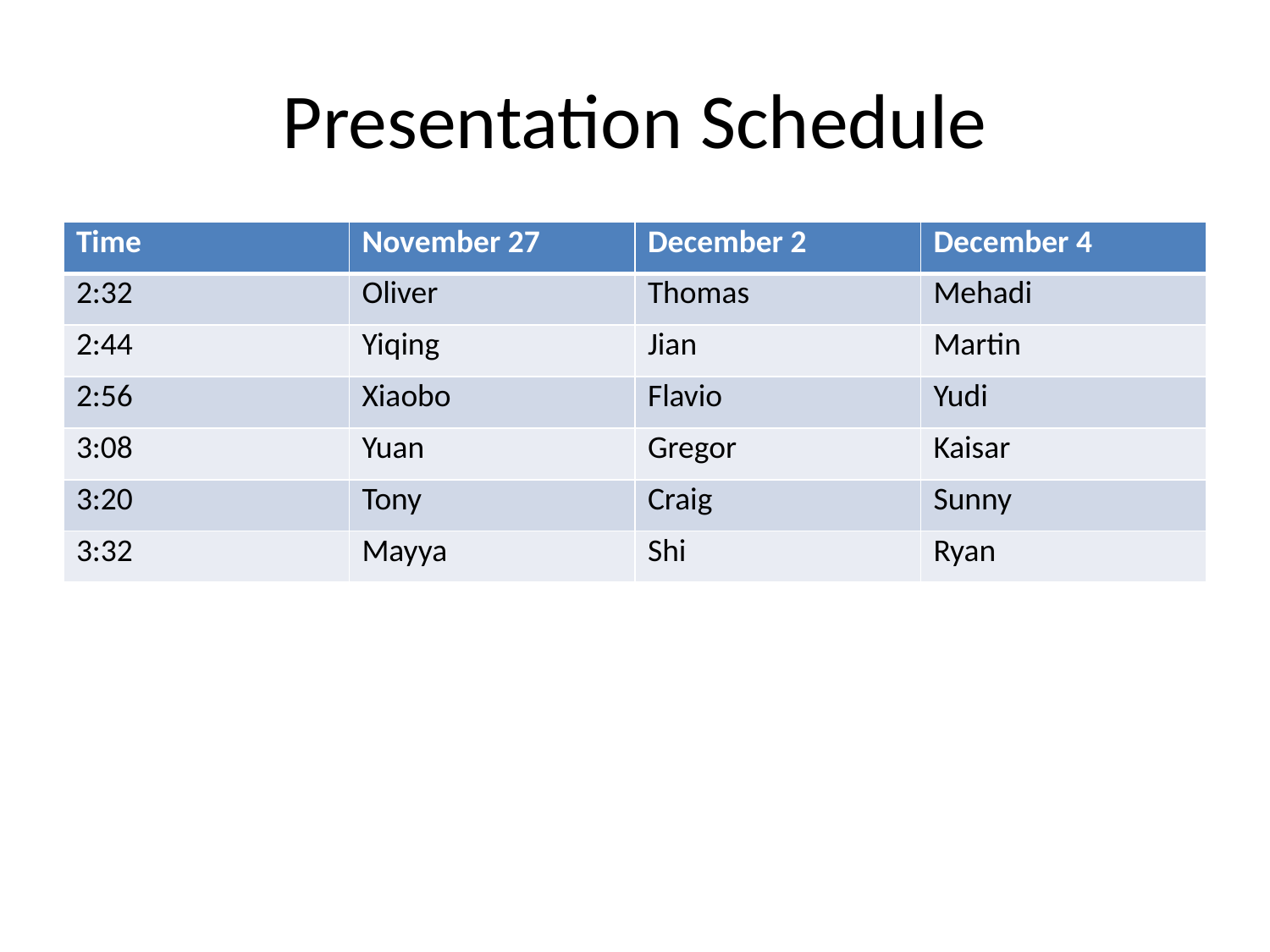

# Presentation Schedule
| Time | November 27 | December 2 | December 4 |
| --- | --- | --- | --- |
| 2:32 | Oliver | Thomas | Mehadi |
| 2:44 | Yiqing | Jian | Martin |
| 2:56 | Xiaobo | Flavio | Yudi |
| 3:08 | Yuan | Gregor | Kaisar |
| 3:20 | Tony | Craig | Sunny |
| 3:32 | Mayya | Shi | Ryan |